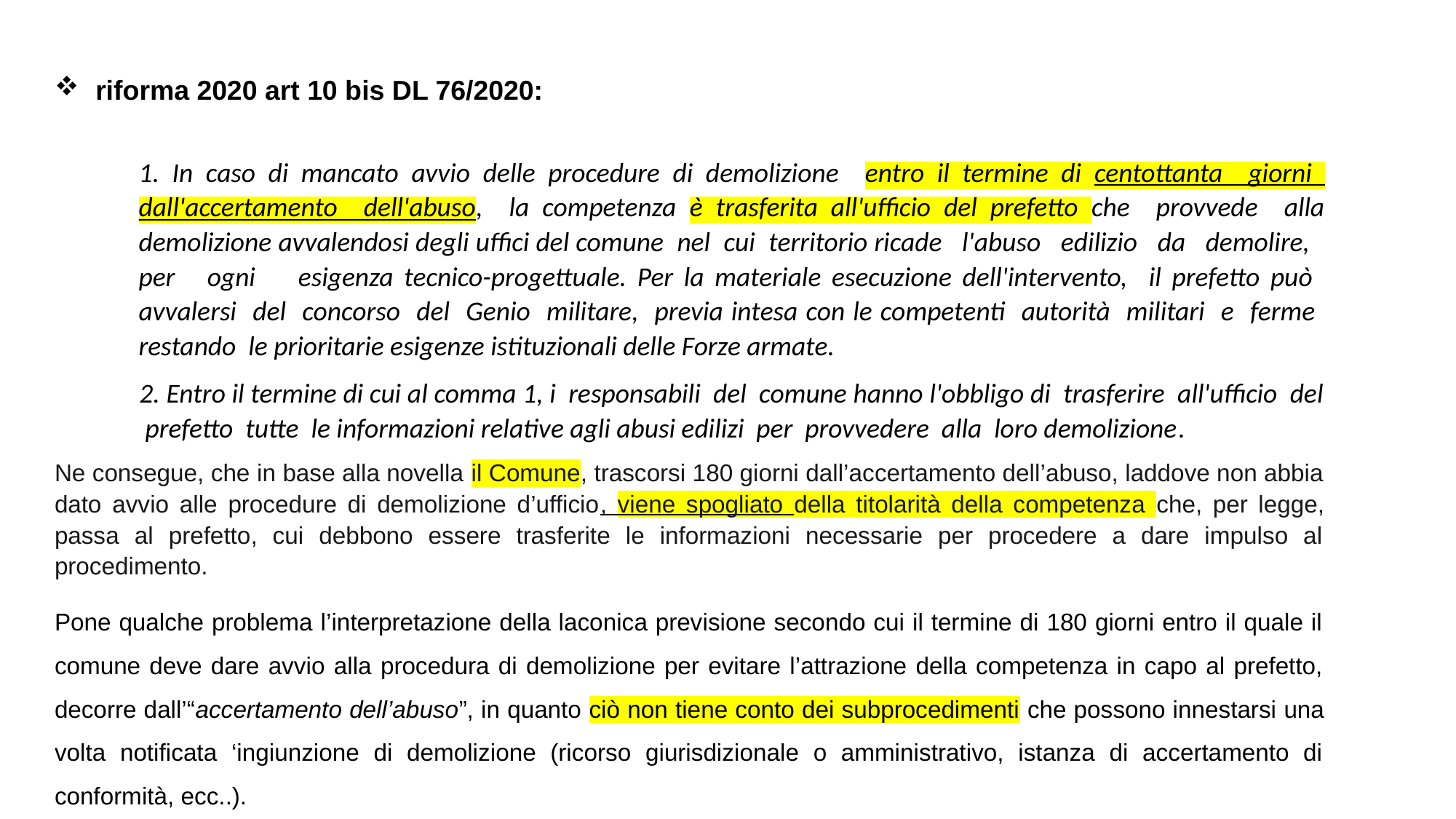

riforma 2020 art 10 bis DL 76/2020:

1. In caso di mancato avvio delle procedure di demolizione  entro il termine di centottanta  giorni  dall'accertamento  dell'abuso,  la competenza è trasferita all'ufficio del prefetto che  provvede  alla demolizione avvalendosi degli uffici del comune  nel  cui  territorio ricade   l'abuso   edilizio   da   demolire,   per   ogni    esigenza tecnico-progettuale. Per la materiale esecuzione dell'intervento,  il prefetto può  avvalersi  del  concorso  del  Genio  militare,  previa intesa con le competenti  autorità  militari  e  ferme  restando  le prioritarie esigenze istituzionali delle Forze armate.
2. Entro il termine di cui al comma 1, i  responsabili  del  comune hanno l'obbligo di  trasferire  all'ufficio  del  prefetto  tutte  le informazioni relative agli abusi edilizi  per  provvedere  alla  loro demolizione.
Ne consegue, che in base alla novella il Comune, trascorsi 180 giorni dall’accertamento dell’abuso, laddove non abbia dato avvio alle procedure di demolizione d’ufficio, viene spogliato della titolarità della competenza che, per legge, passa al prefetto, cui debbono essere trasferite le informazioni necessarie per procedere a dare impulso al procedimento.
Pone qualche problema l’interpretazione della laconica previsione secondo cui il termine di 180 giorni entro il quale il comune deve dare avvio alla procedura di demolizione per evitare l’attrazione della competenza in capo al prefetto, decorre dall’“accertamento dell’abuso”, in quanto ciò non tiene conto dei subprocedimenti che possono innestarsi una volta notificata ‘ingiunzione di demolizione (ricorso giurisdizionale o amministrativo, istanza di accertamento di conformità, ecc..).